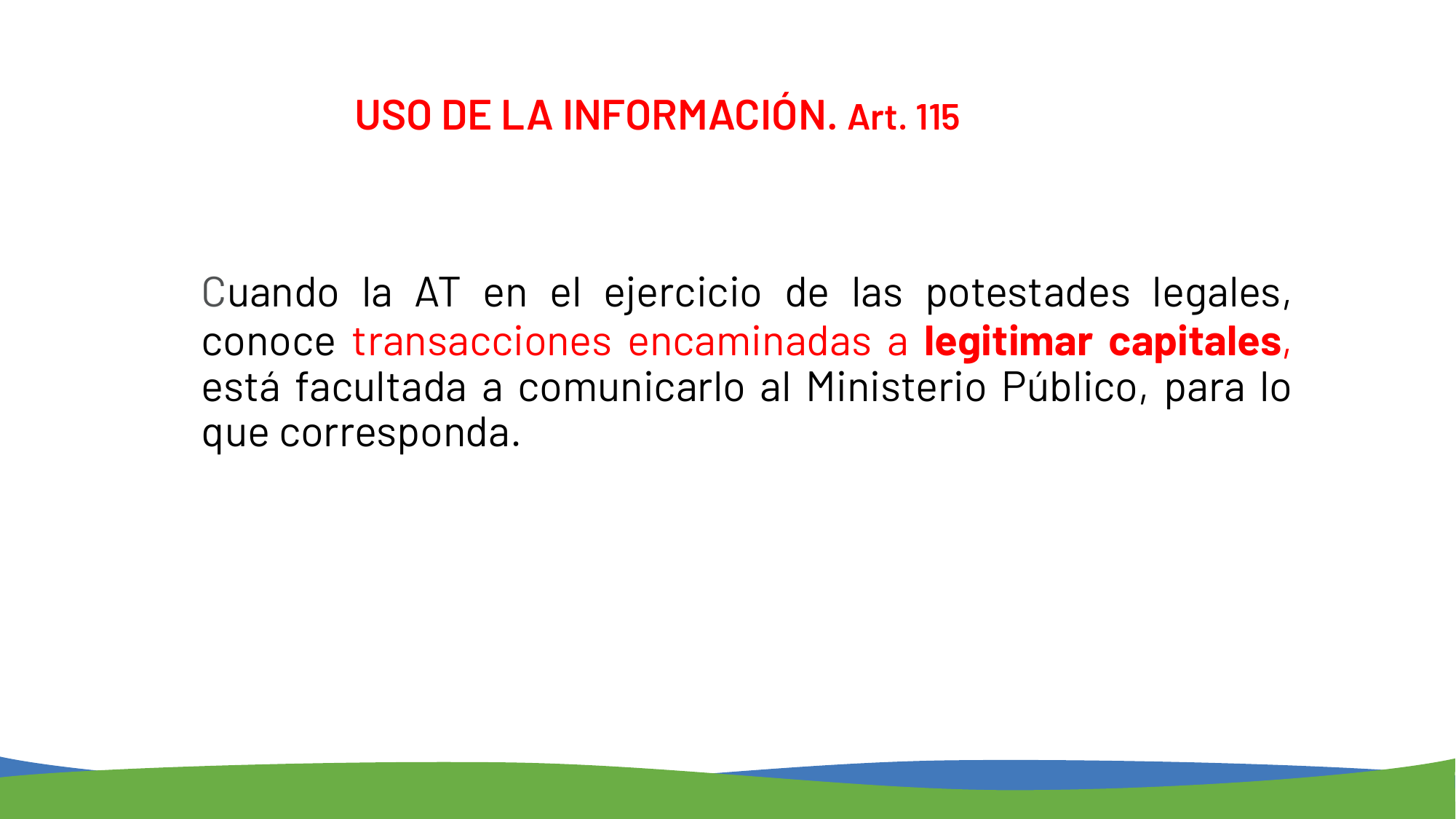

USO DE LA INFORMACIÓN. Art. 115

	Cuando la AT en el ejercicio de las potestades legales, conoce transacciones encaminadas a legitimar capitales, está facultada a comunicarlo al Ministerio Público, para lo que corresponda.